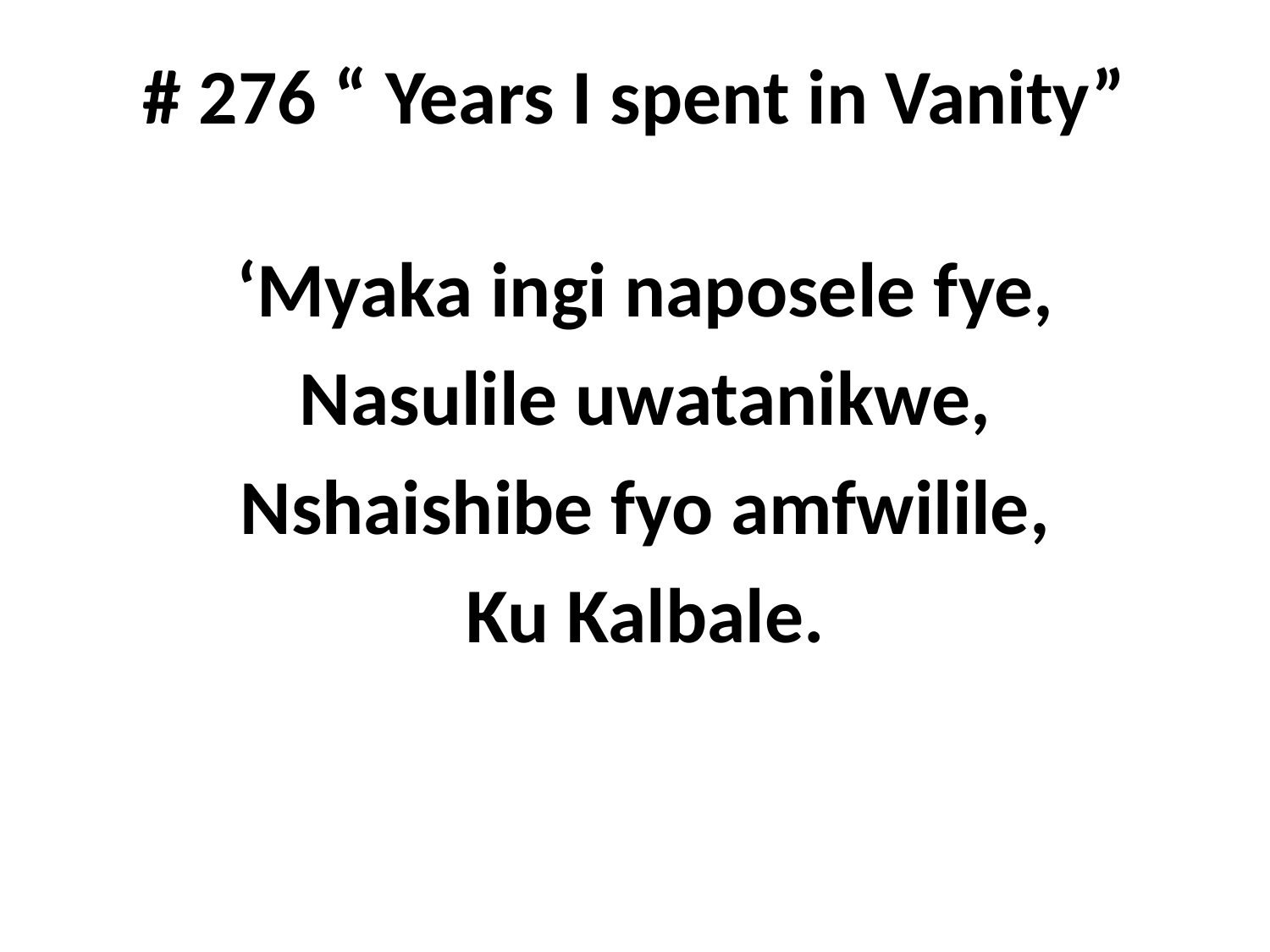

# # 276 “ Years I spent in Vanity”
‘Myaka ingi naposele fye,
Nasulile uwatanikwe,
Nshaishibe fyo amfwilile,
Ku Kalbale.